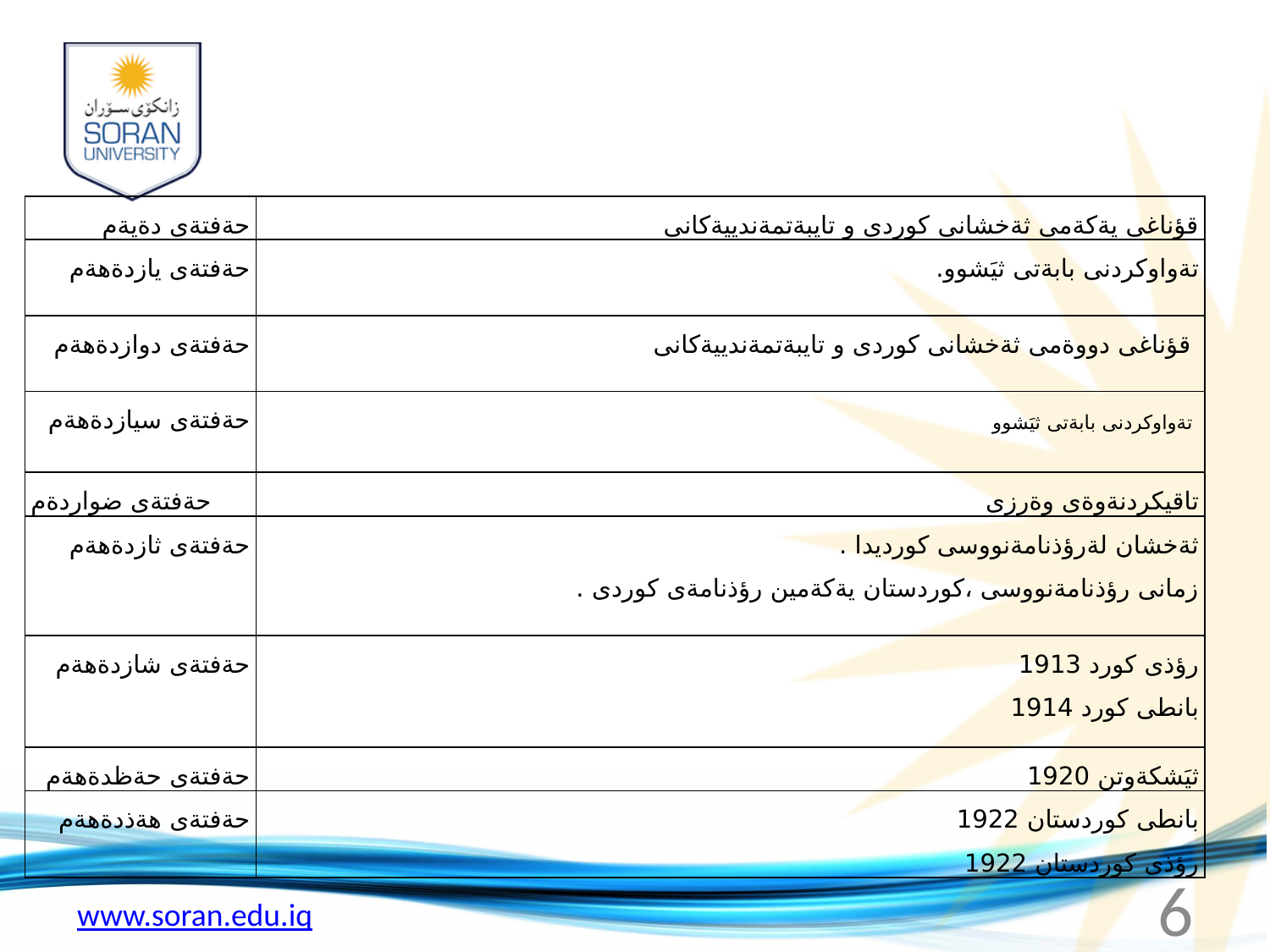

#
| حةفتةى دةيةم | قؤناغى يةكةمى ثةخشانى كوردى و تايبةتمةندييةكانى |
| --- | --- |
| حةفتةى يازدةهةم | تةواوكردنى بابةتى ثيَشوو. |
| حةفتةى دوازدةهةم | قؤناغى دووةمى ثةخشانى كوردى و تايبةتمةندييةكانى |
| حةفتةى سيازدةهةم | تةواوكردنى بابةتى ثيَشوو |
| حةفتةى ضواردةم | تاقيكردنةوةى وةرزى |
| حةفتةى ثازدةهةم | ثةخشان لةرؤذنامةنووسى كورديدا . زمانى رؤذنامةنووسى ،كوردستان يةكةمين رؤذنامةى كوردى . |
| حةفتةى شازدةهةم | رؤذى كورد 1913 بانطى كورد 1914 |
| حةفتةى حةظدةهةم | ثيَشكةوتن 1920 |
| حةفتةى هةذدةهةم | بانطى كوردستان 1922 رؤذى كوردستان 1922 |
6